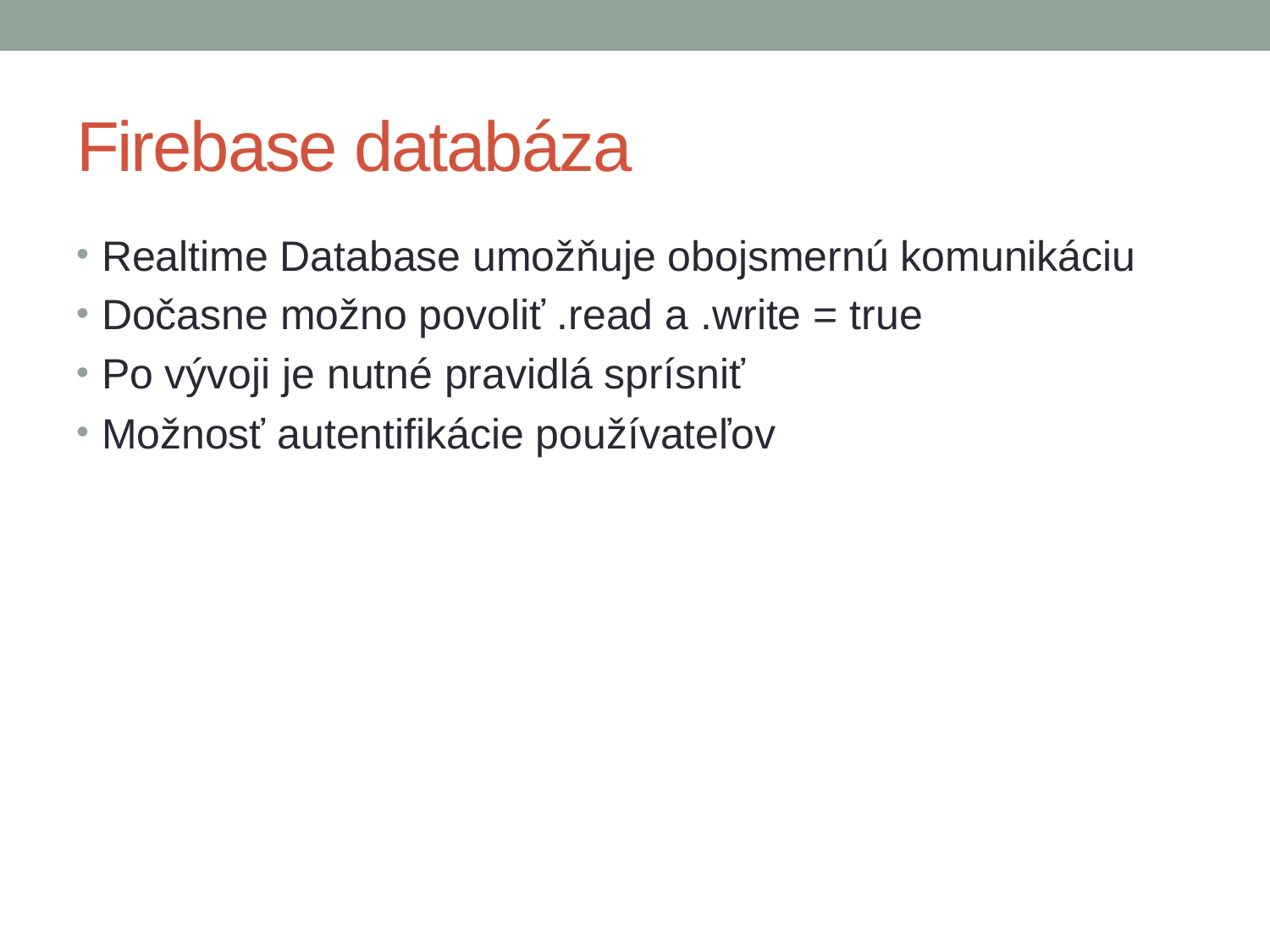

# Firebase databáza
Realtime Database umožňuje obojsmernú komunikáciu
Dočasne možno povoliť .read a .write = true
Po vývoji je nutné pravidlá sprísniť
Možnosť autentifikácie používateľov